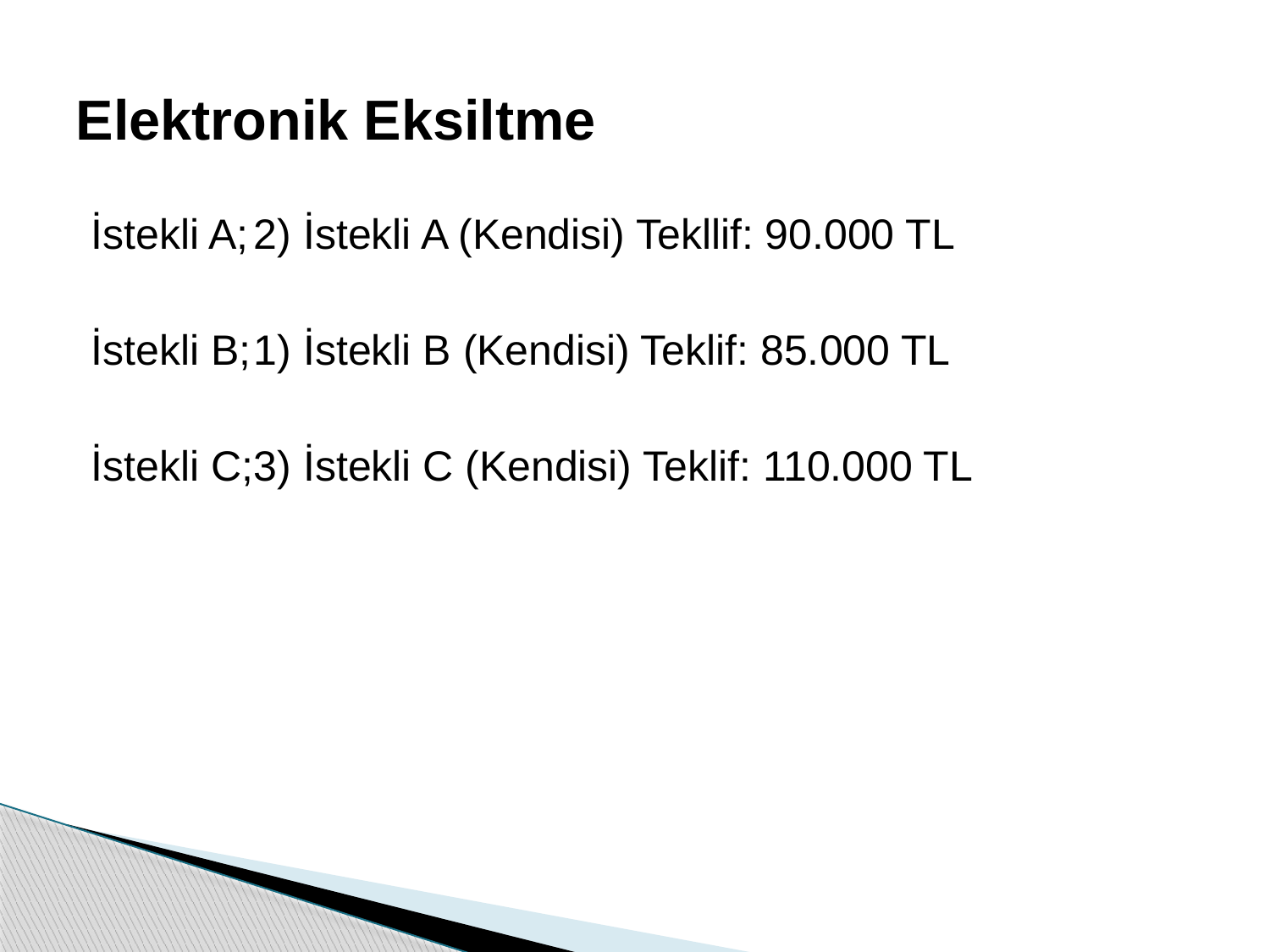

# Elektronik Eksiltme
İstekli A;	2) İstekli A (Kendisi) Tekllif: 90.000 TL

İstekli B;	1) İstekli B (Kendisi) Teklif: 85.000 TL

İstekli C;	3) İstekli C (Kendisi) Teklif: 110.000 TL